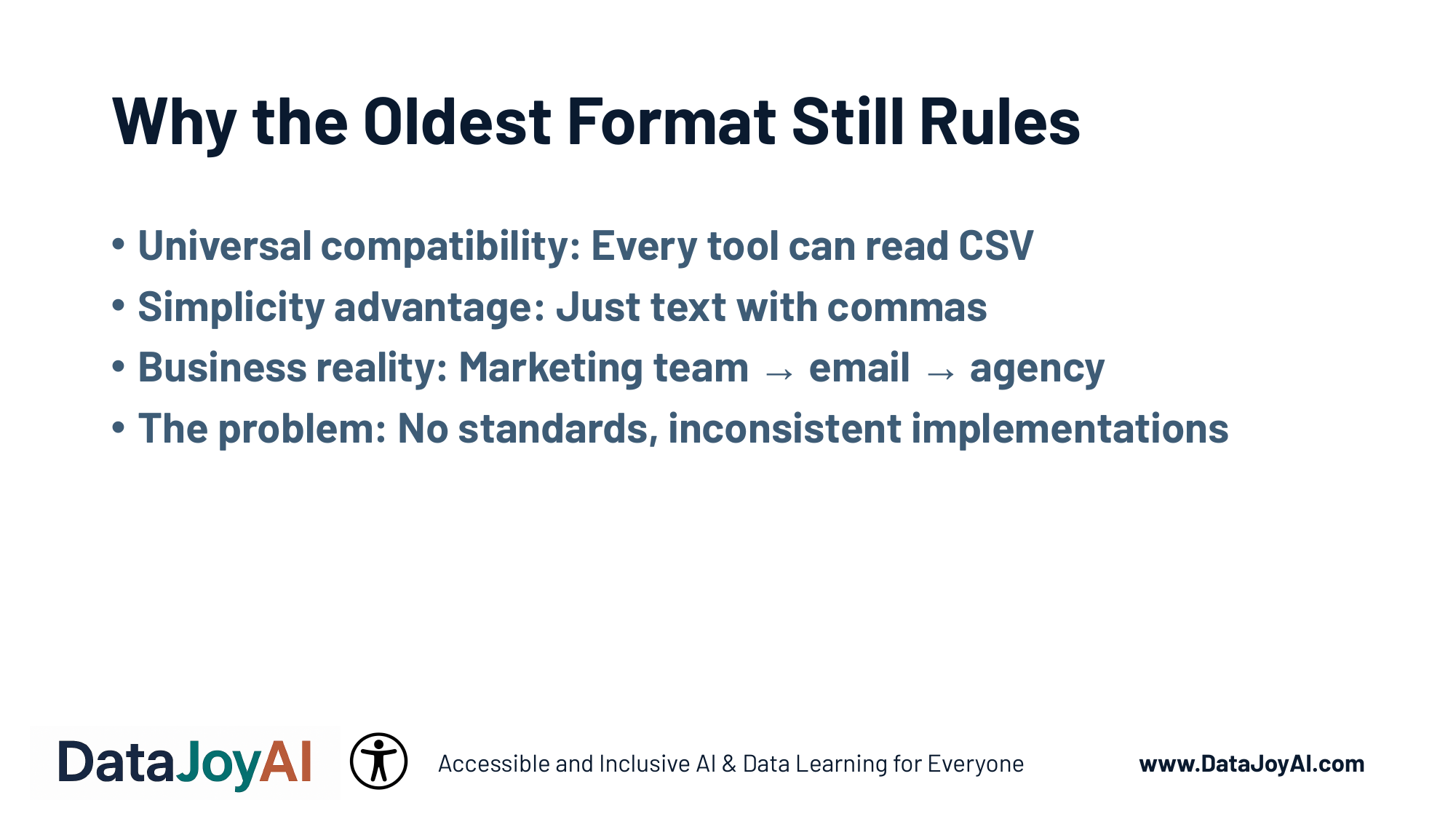

# Why the Oldest Format Still Rules
Universal compatibility: Every tool can read CSV
Simplicity advantage: Just text with commas
Business reality: Marketing team → email → agency
The problem: No standards, inconsistent implementations